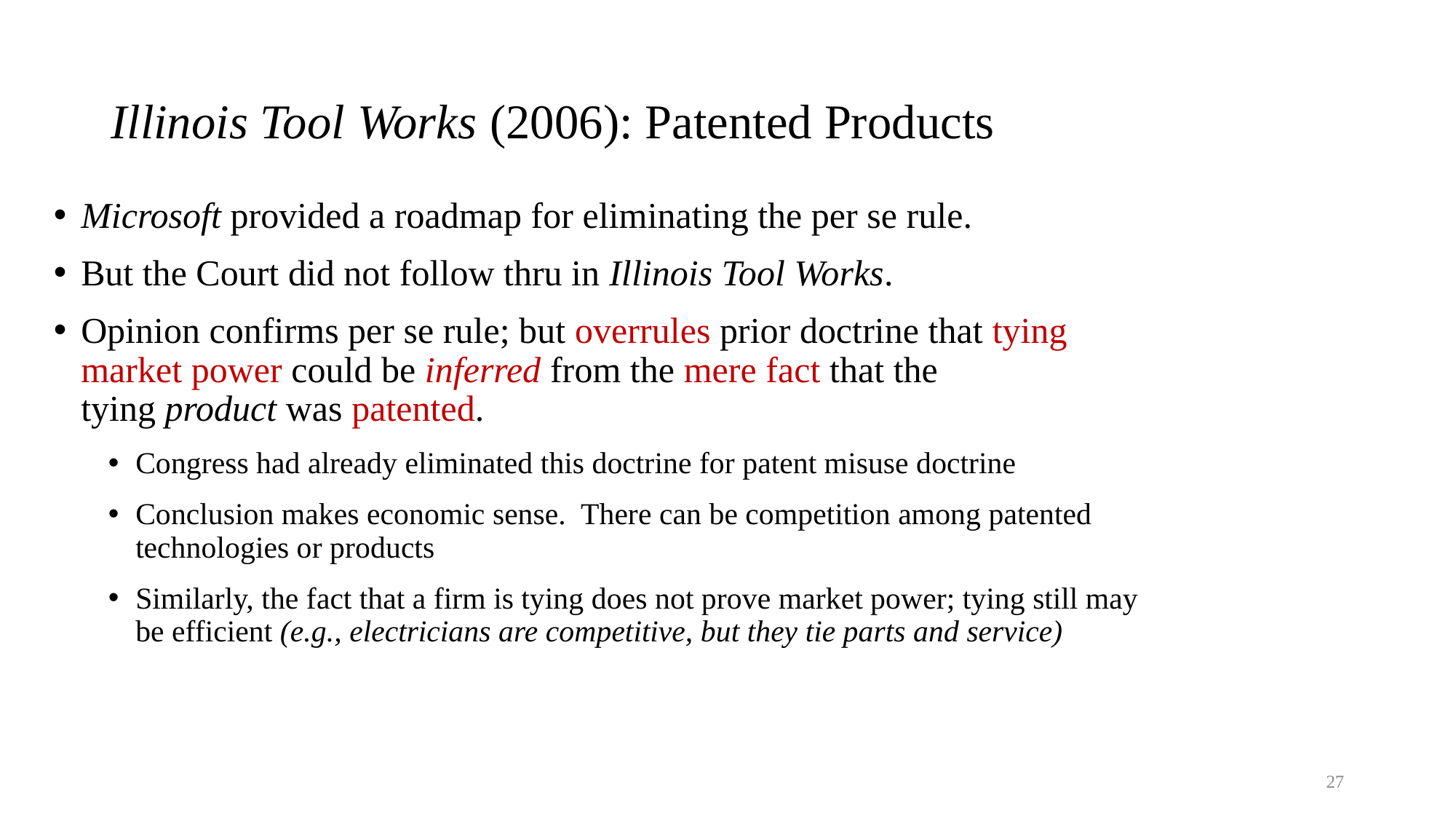

# Illinois Tool Works (2006): Patented Products
Microsoft provided a roadmap for eliminating the per se rule.
But the Court did not follow thru in Illinois Tool Works.
Opinion confirms per se rule; but overrules prior doctrine that tying market power could be inferred from the mere fact that the
tying product was patented.
Congress had already eliminated this doctrine for patent misuse doctrine
Conclusion makes economic sense.  There can be competition among patented technologies or products
Similarly, the fact that a firm is tying does not prove market power; tying still may be efficient (e.g., electricians are competitive, but they tie parts and service)
27